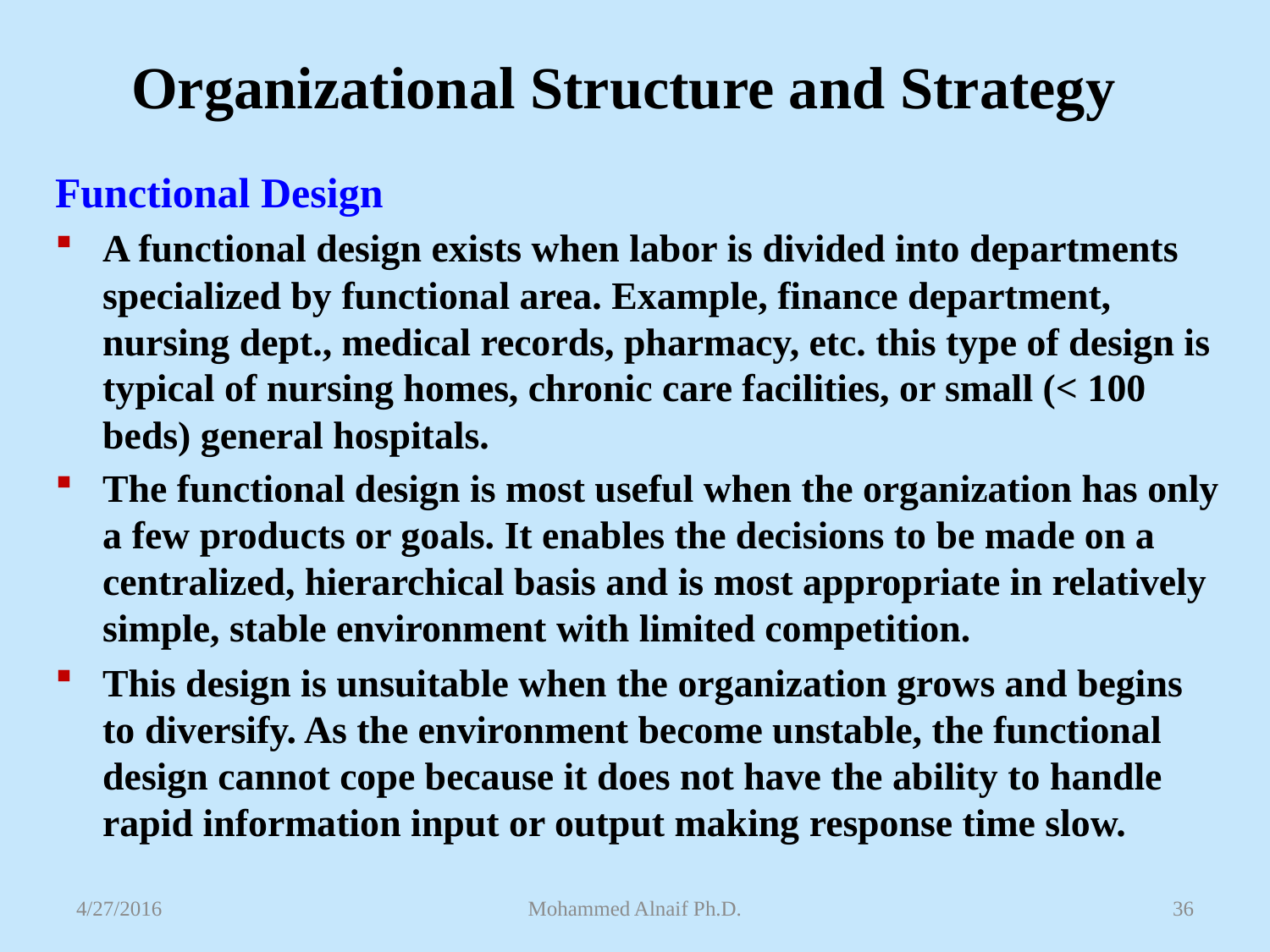

# Organizational Structure and Strategy
Functional Design
A functional design exists when labor is divided into departments specialized by functional area. Example, finance department, nursing dept., medical records, pharmacy, etc. this type of design is typical of nursing homes, chronic care facilities, or small (< 100 beds) general hospitals.
The functional design is most useful when the organization has only a few products or goals. It enables the decisions to be made on a centralized, hierarchical basis and is most appropriate in relatively simple, stable environment with limited competition.
This design is unsuitable when the organization grows and begins to diversify. As the environment become unstable, the functional design cannot cope because it does not have the ability to handle rapid information input or output making response time slow.
4/27/2016
Mohammed Alnaif Ph.D.
36